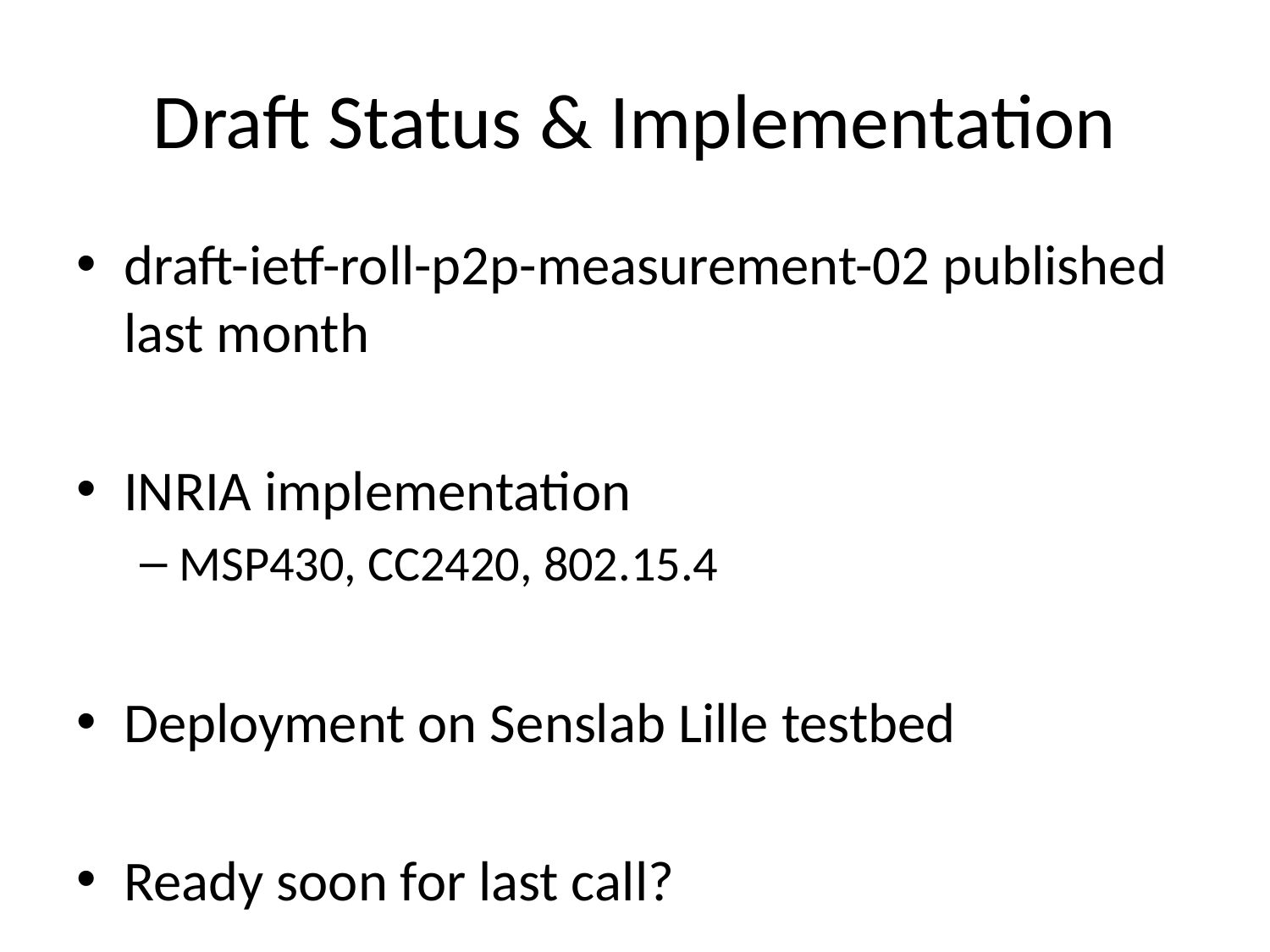

# Draft Status & Implementation
draft-ietf-roll-p2p-measurement-02 published last month

INRIA implementation
MSP430, CC2420, 802.15.4

Deployment on Senslab Lille testbed

Ready soon for last call?